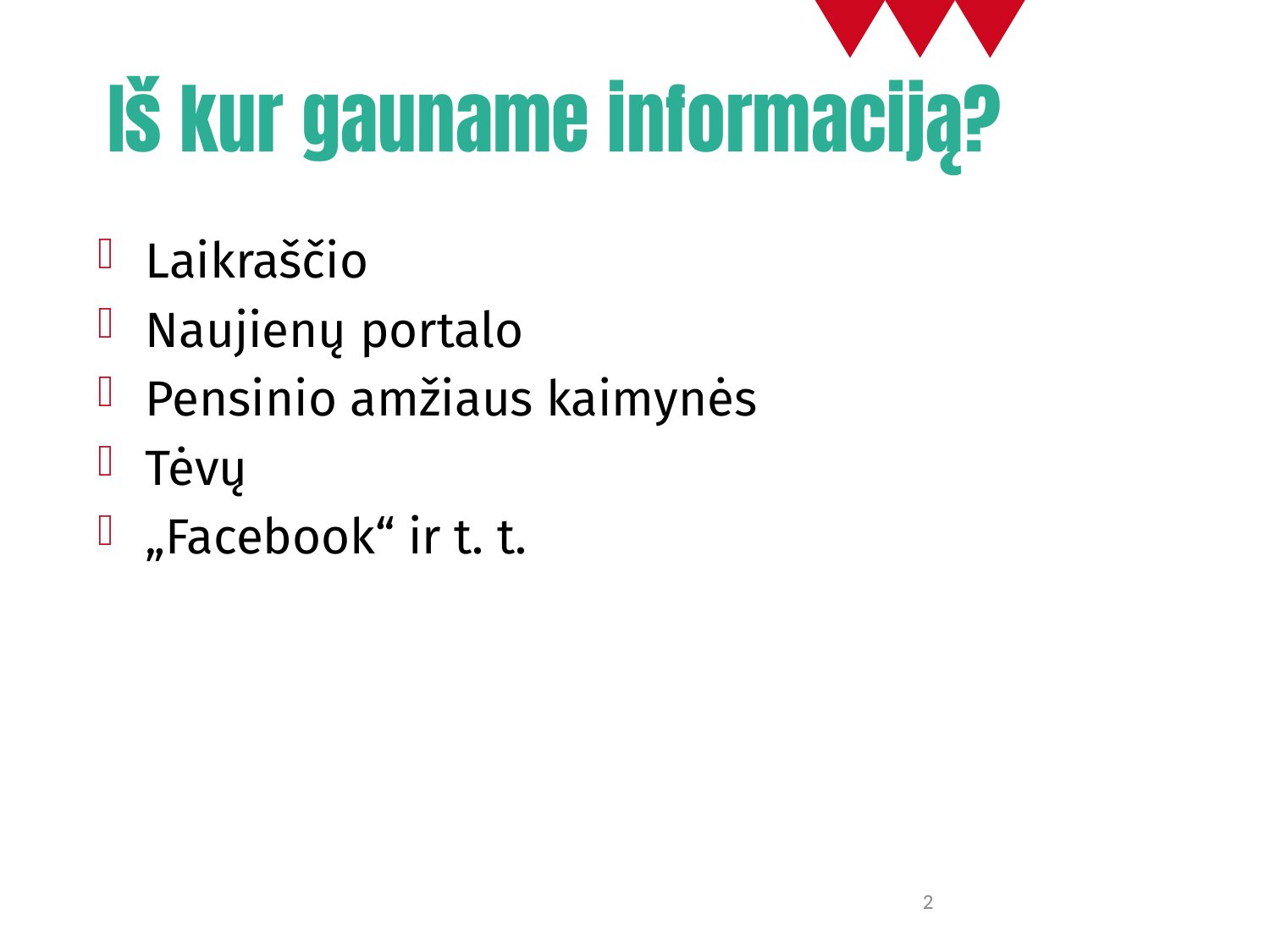

# Iš kur gauname informaciją?
Laikraščio
Naujienų portalo
Pensinio amžiaus kaimynės
Tėvų
„Facebook“ ir t. t.

2